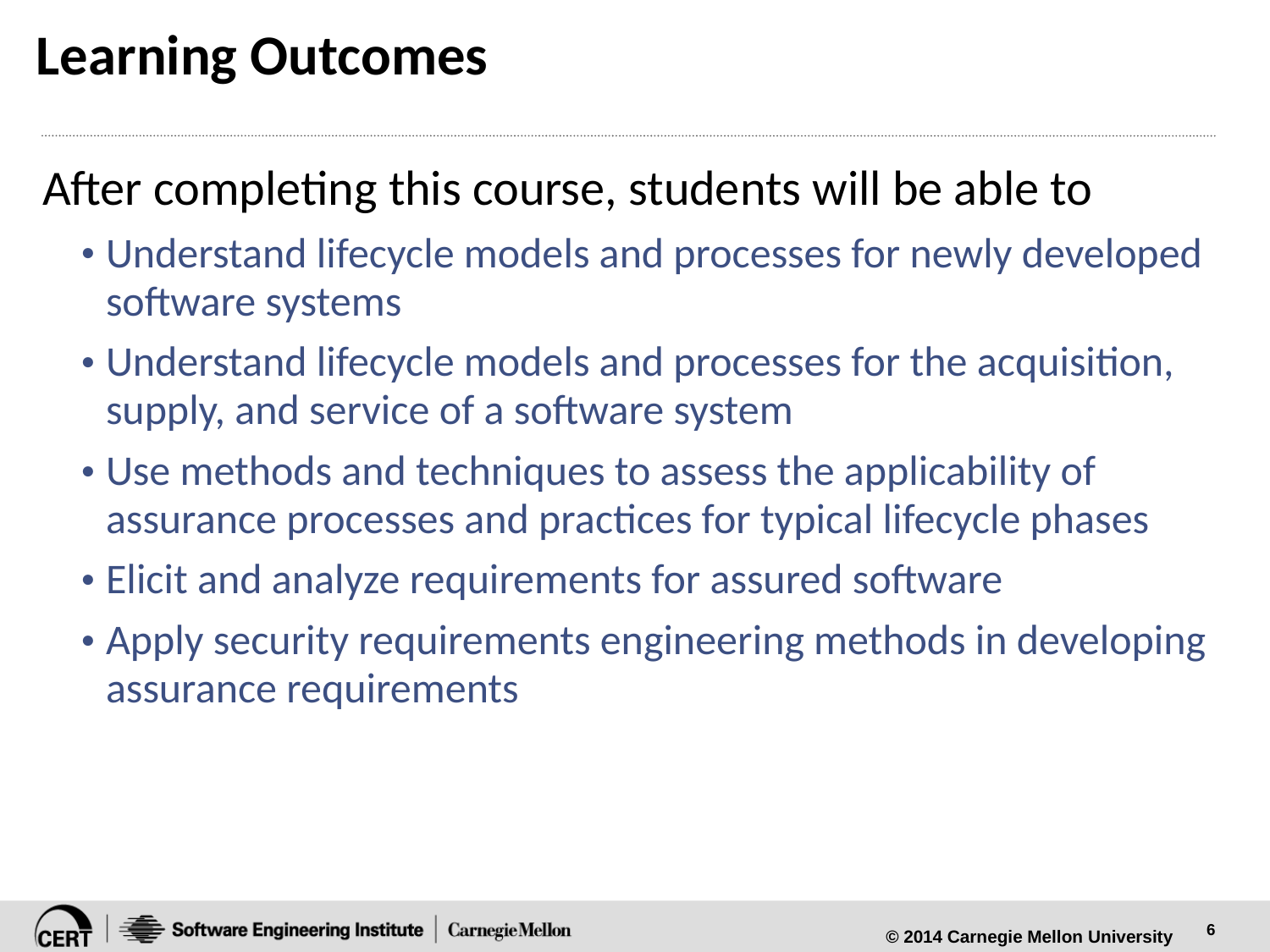

# Learning Outcomes
After completing this course, students will be able to
Understand lifecycle models and processes for newly developed software systems
Understand lifecycle models and processes for the acquisition, supply, and service of a software system
Use methods and techniques to assess the applicability of assurance processes and practices for typical lifecycle phases
Elicit and analyze requirements for assured software
Apply security requirements engineering methods in developing assurance requirements